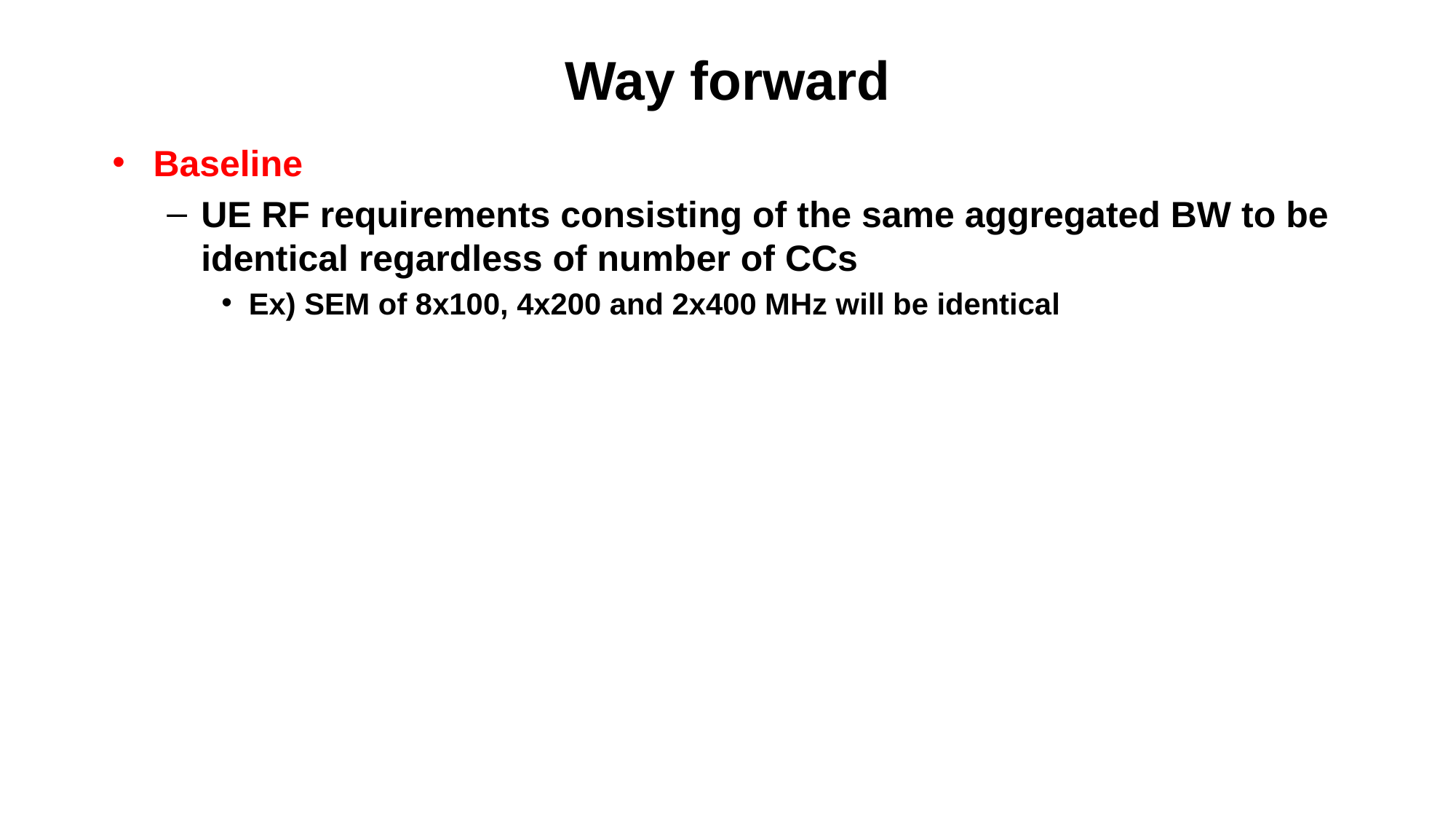

# Way forward
Baseline
UE RF requirements consisting of the same aggregated BW to be identical regardless of number of CCs
Ex) SEM of 8x100, 4x200 and 2x400 MHz will be identical